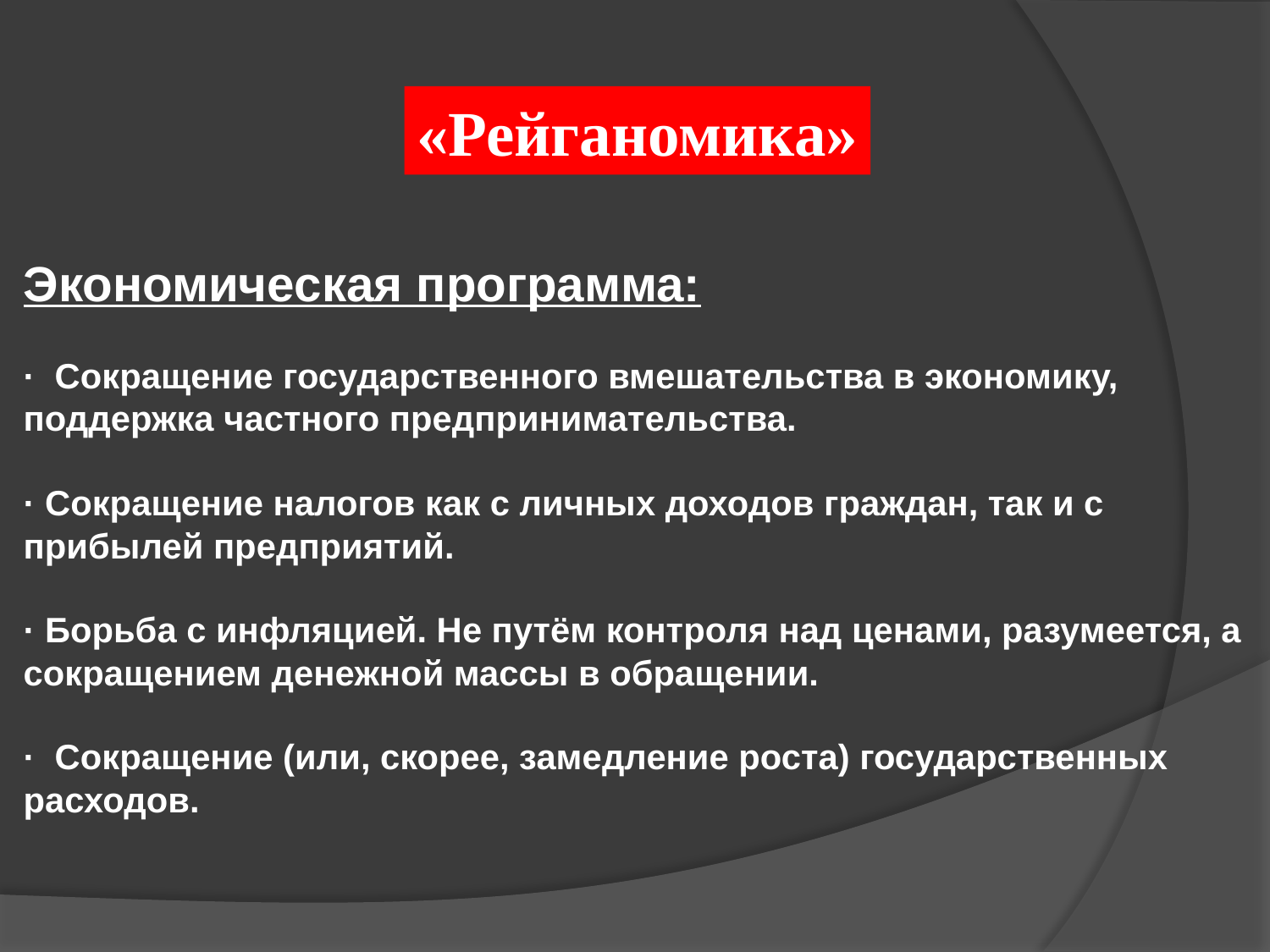

«Рейганомика»
Экономическая программа:

·  Сокращение государственного вмешательства в экономику, поддержка частного предпринимательства.

· Сокращение налогов как с личных доходов граждан, так и с прибылей предприятий.

· Борьба с инфляцией. Не путём контроля над ценами, разумеется, а сокращением денежной массы в обращении.

·  Сокращение (или, скорее, замедление роста) государственных расходов.